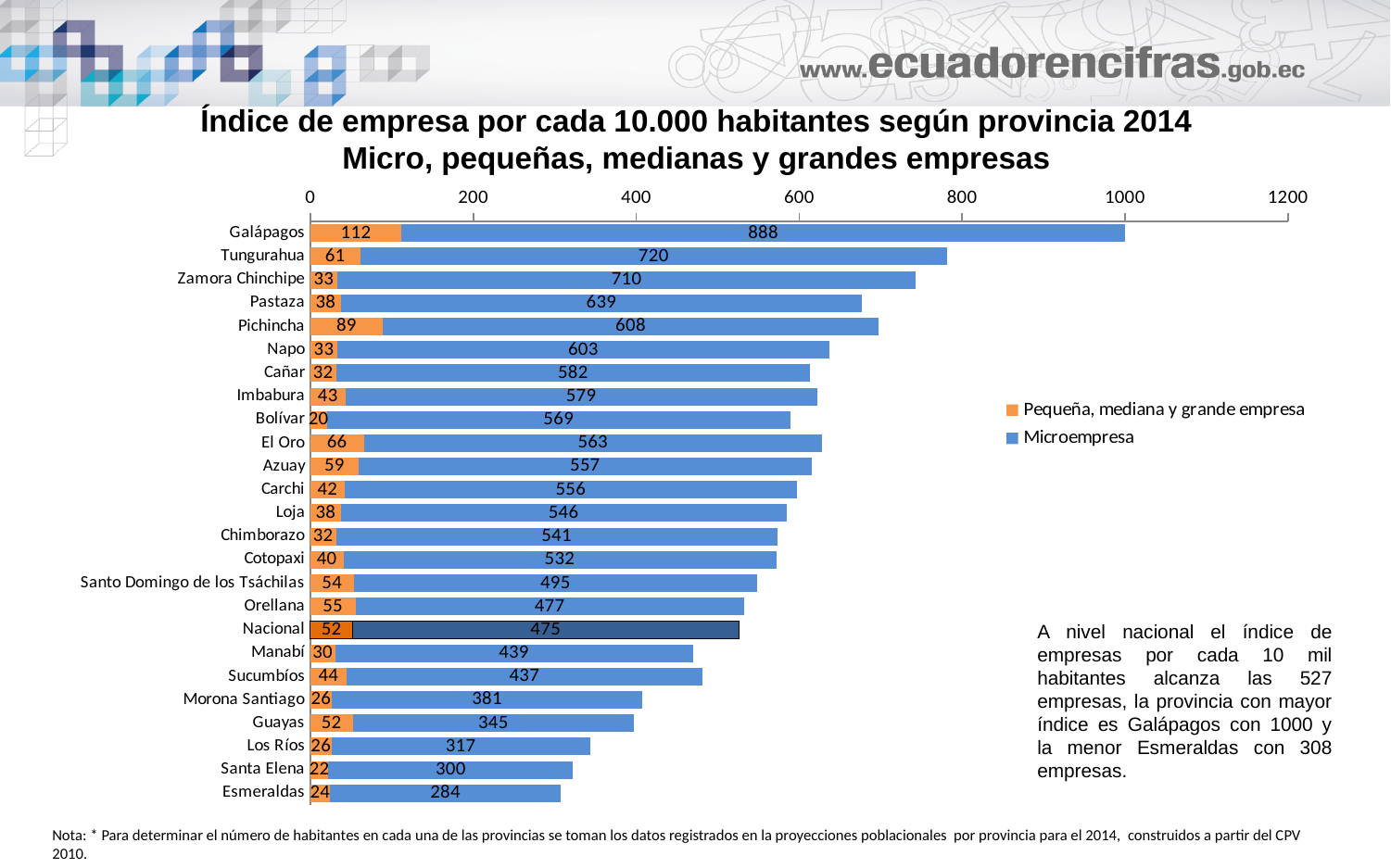

# Índice de empresa por cada 10.000 habitantes según provincia 2014 Micro, pequeñas, medianas y grandes empresas

### Chart

| Category | Pequeña, mediana y grande empresa | Microempresa |
|---|---|---|
| Galápagos | 112.09357376592634 | 887.6975562208453 |
| Tungurahua | 61.234641415168326 | 720.0562058849159 |
| Zamora Chinchipe | 33.26585117808636 | 710.0833547185234 |
| Pastaza | 38.00479952210767 | 638.8720093106609 |
| Pichincha | 88.85785509940958 | 608.4651692978524 |
| Napo | 33.37164261694973 | 603.4137828289278 |
| Cañar | 31.552451519126457 | 582.1250044315241 |
| Imbabura | 43.247627988370084 | 578.5338643965839 |
| Bolívar | 20.085551426024065 | 569.1073199563227 |
| El Oro | 65.67361481036593 | 562.7377688174071 |
| Azuay | 59.170854429147575 | 556.6029322920134 |
| Carchi | 41.96871423120946 | 555.5243844962632 |
| Loja | 37.915349594624104 | 546.3034574799149 |
| Chimborazo | 31.707047017021146 | 541.4557057586037 |
| Cotopaxi | 40.494898219422026 | 531.6230559233213 |
| Santo Domingo de los Tsáchilas | 53.648460252695195 | 494.879674167719 |
| Orellana | 55.32633789450304 | 477.07187712437656 |
| Nacional | 51.72682943142728 | 474.64708394951515 |
| Manabí | 30.298122731014754 | 439.43074618405603 |
| Sucumbíos | 44.25484411131489 | 437.11625867155726 |
| Morona Santiago | 26.47579105211982 | 381.38025562024814 |
| Guayas | 52.06054566428377 | 345.30546998468793 |
| Los Ríos | 26.041971739247582 | 317.09585741698316 |
| Santa Elena | 22.189011590763894 | 300.0365063429771 |
| Esmeraldas | 24.098915633472938 | 283.6660835282303 |
A nivel nacional el índice de empresas por cada 10 mil habitantes alcanza las 527 empresas, la provincia con mayor índice es Galápagos con 1000 y la menor Esmeraldas con 308 empresas.
Nota: * Para determinar el número de habitantes en cada una de las provincias se toman los datos registrados en la proyecciones poblacionales  por provincia para el 2014,  construidos a partir del CPV 2010.